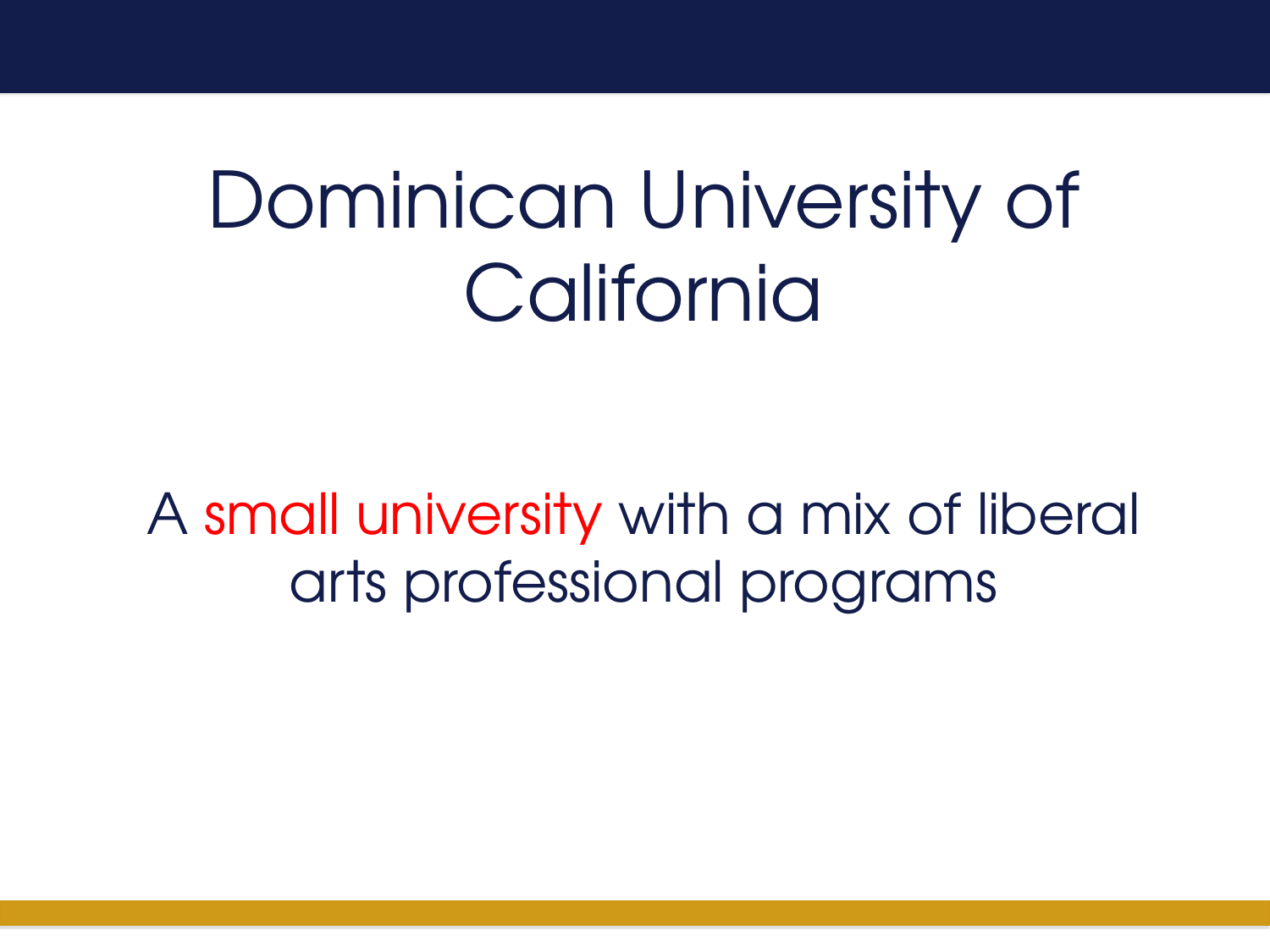

# Dominican University of California
A small university with a mix of liberal arts professional programs